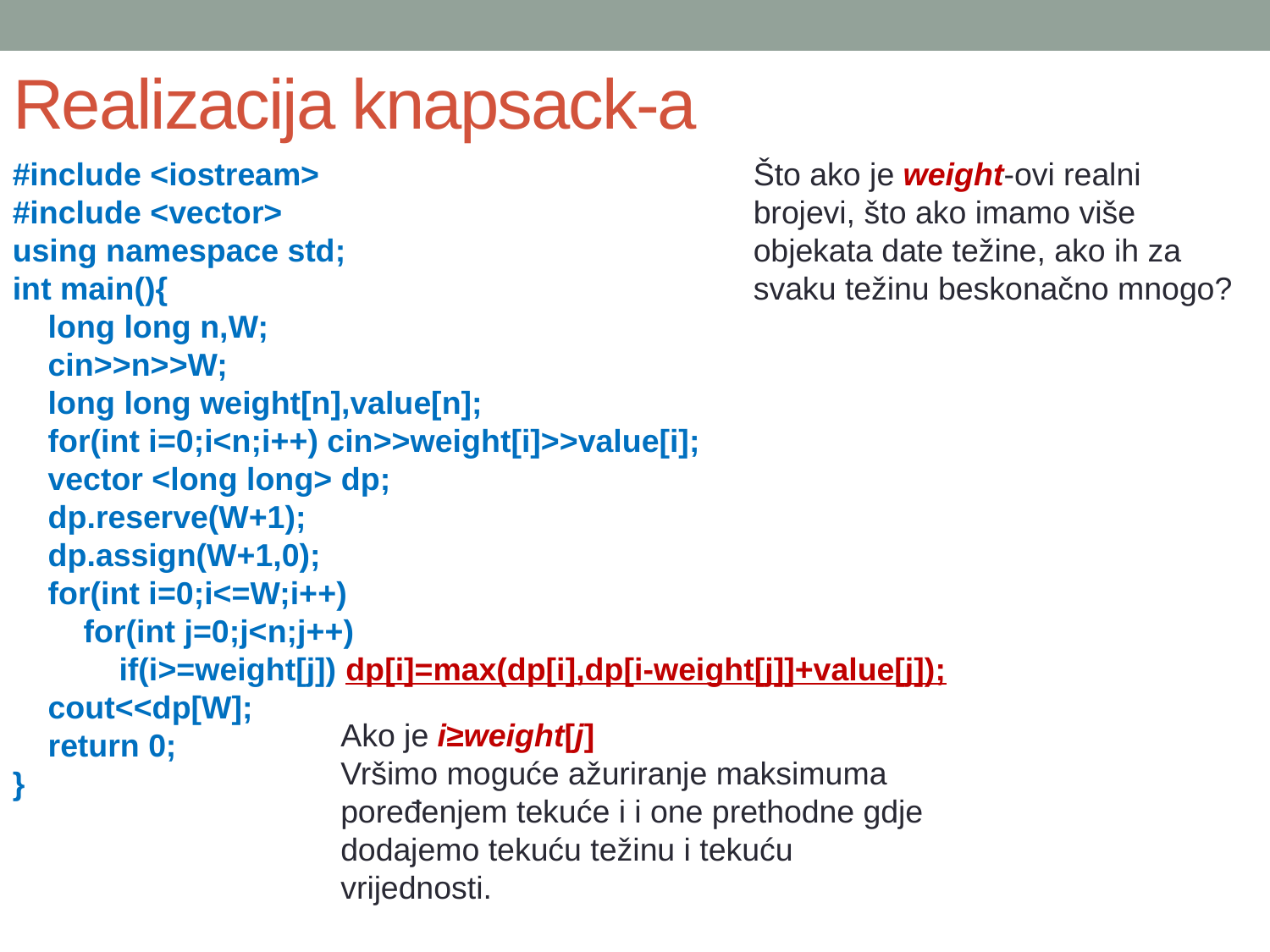

# Realizacija knapsack-a
#include <iostream>
#include <vector>
using namespace std;
int main(){
    long long n,W;
    cin>>n>>W;
    long long weight[n],value[n];
    for(int i=0;i<n;i++) cin>>weight[i]>>value[i];
    vector <long long> dp;
    dp.reserve(W+1);
    dp.assign(W+1,0);
    for(int i=0;i<=W;i++)
        for(int j=0;j<n;j++)
            if(i>=weight[j]) dp[i]=max(dp[i],dp[i-weight[j]]+value[j]);
    cout<<dp[W];
    return 0;
}

Što ako je weight-ovi realni brojevi, što ako imamo više objekata date težine, ako ih za svaku težinu beskonačno mnogo?

Ako je i≥weight[j]
Vršimo moguće ažuriranje maksimuma poređenjem tekuće i i one prethodne gdje dodajemo tekuću težinu i tekuću vrijednosti.